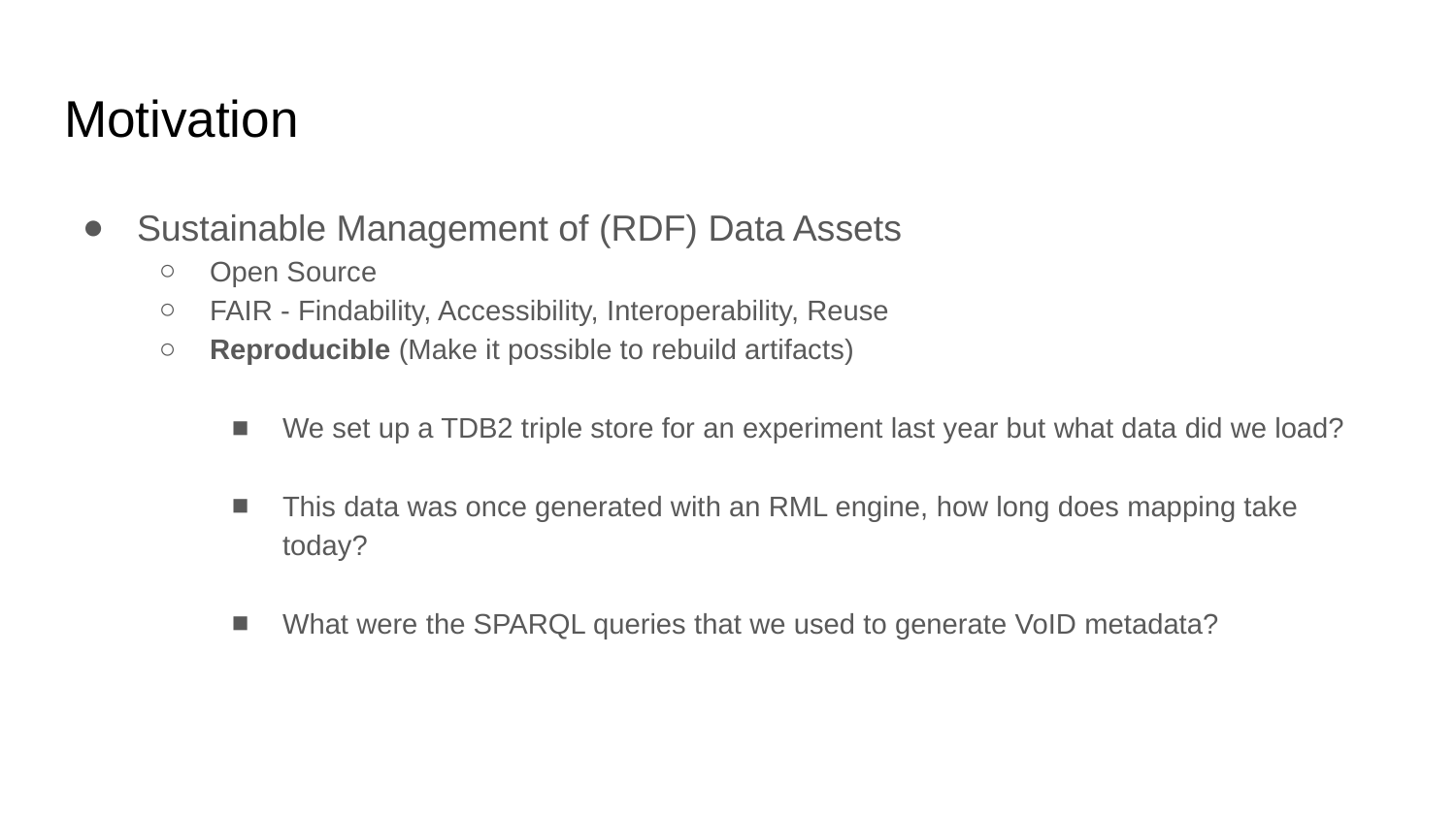

# Motivation
Sustainable Management of (RDF) Data Assets
Open Source
FAIR - Findability, Accessibility, Interoperability, Reuse
Reproducible (Make it possible to rebuild artifacts)
We set up a TDB2 triple store for an experiment last year but what data did we load?
This data was once generated with an RML engine, how long does mapping take today?
What were the SPARQL queries that we used to generate VoID metadata?